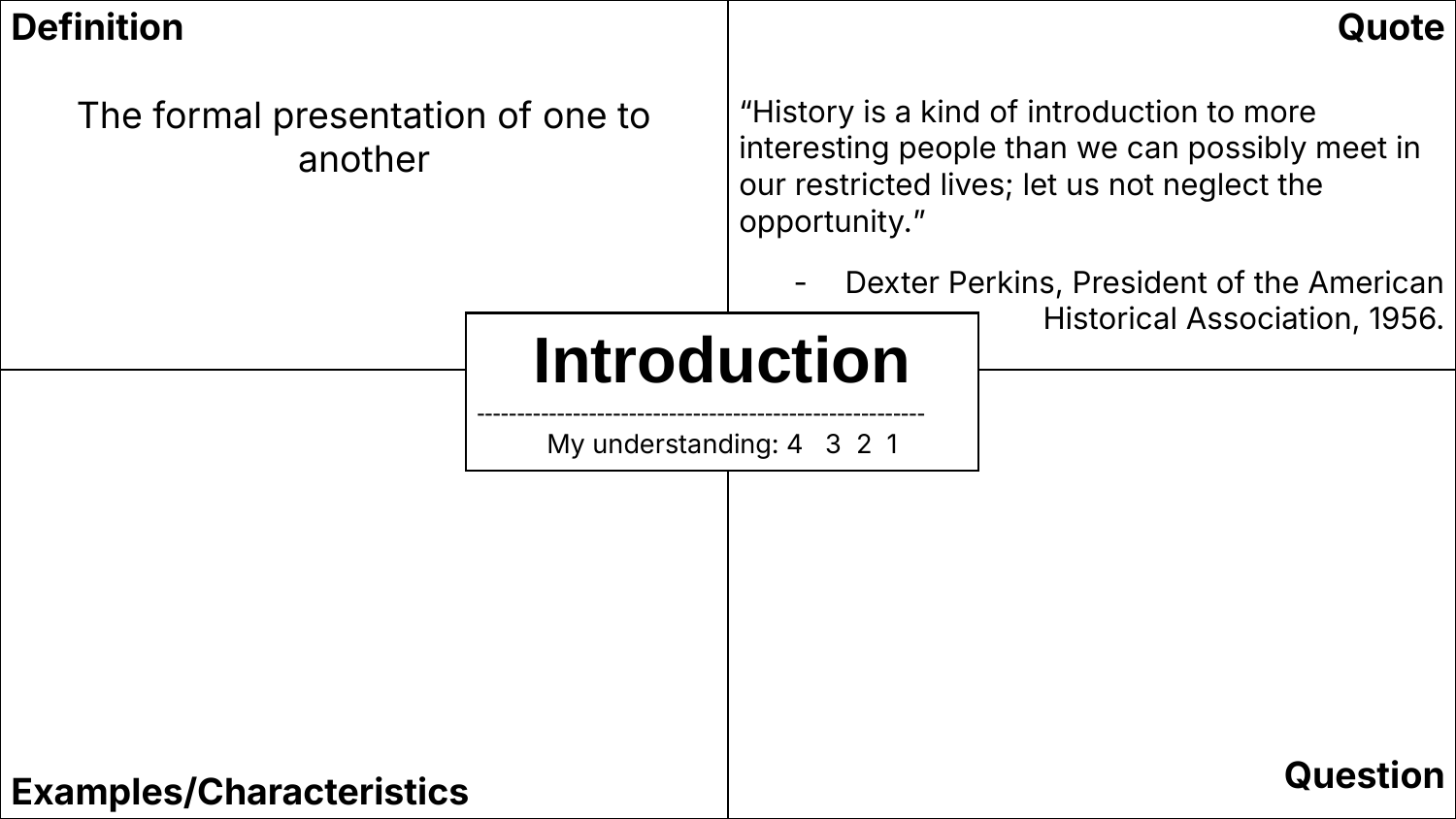

| Definition The formal presentation of one to another | Quote “History is a kind of introduction to more interesting people than we can possibly meet in our restricted lives; let us not neglect the opportunity.” Dexter Perkins, President of the American Historical Association, 1956. |
| --- | --- |
| Examples/Characteristics | Question |
Introduction
--------------------------------------------------------
My understanding: 4   3  2  1